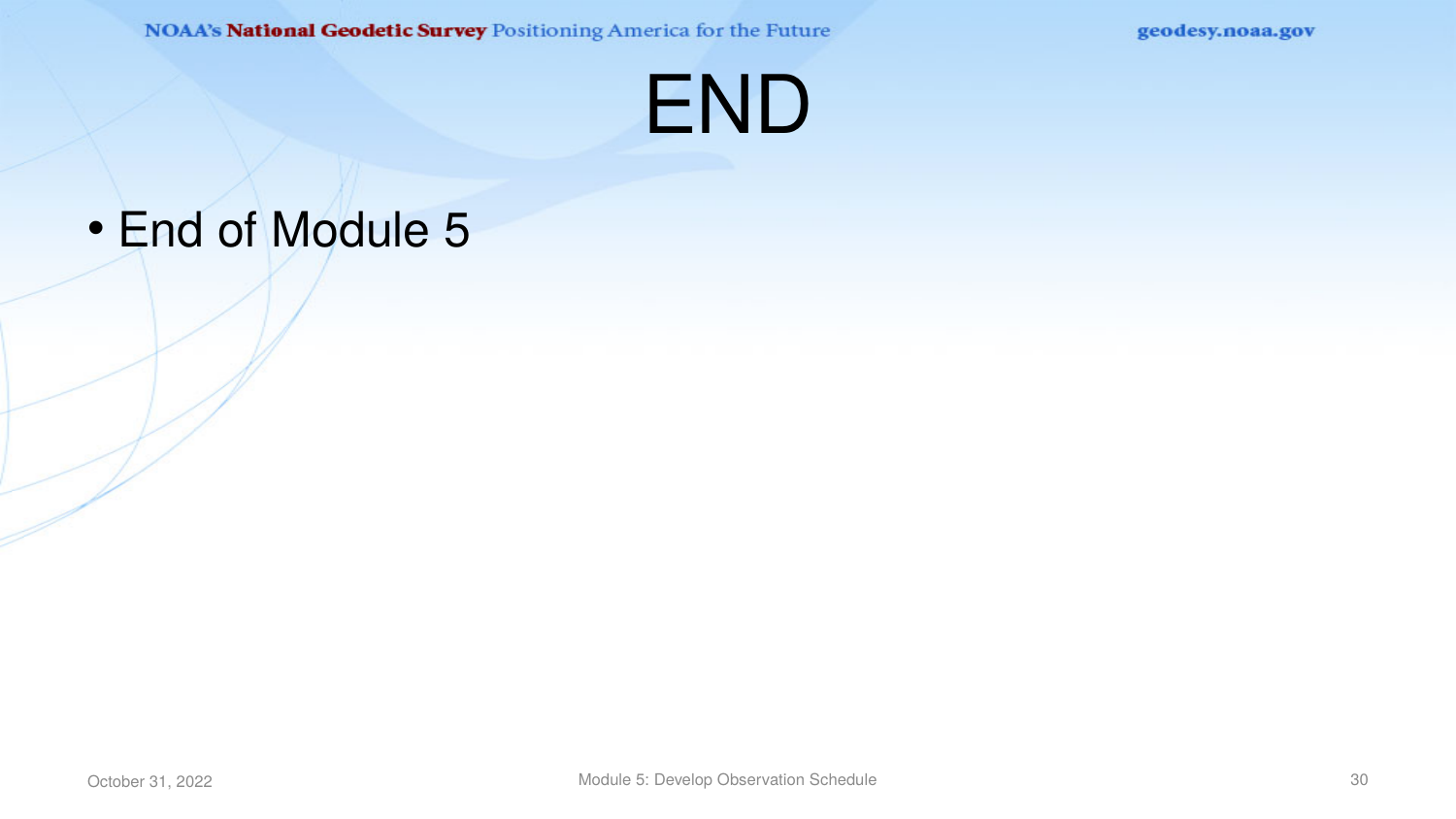

# END
End of Module 5
October 31, 2022
Module 5: Develop Observation Schedule
30